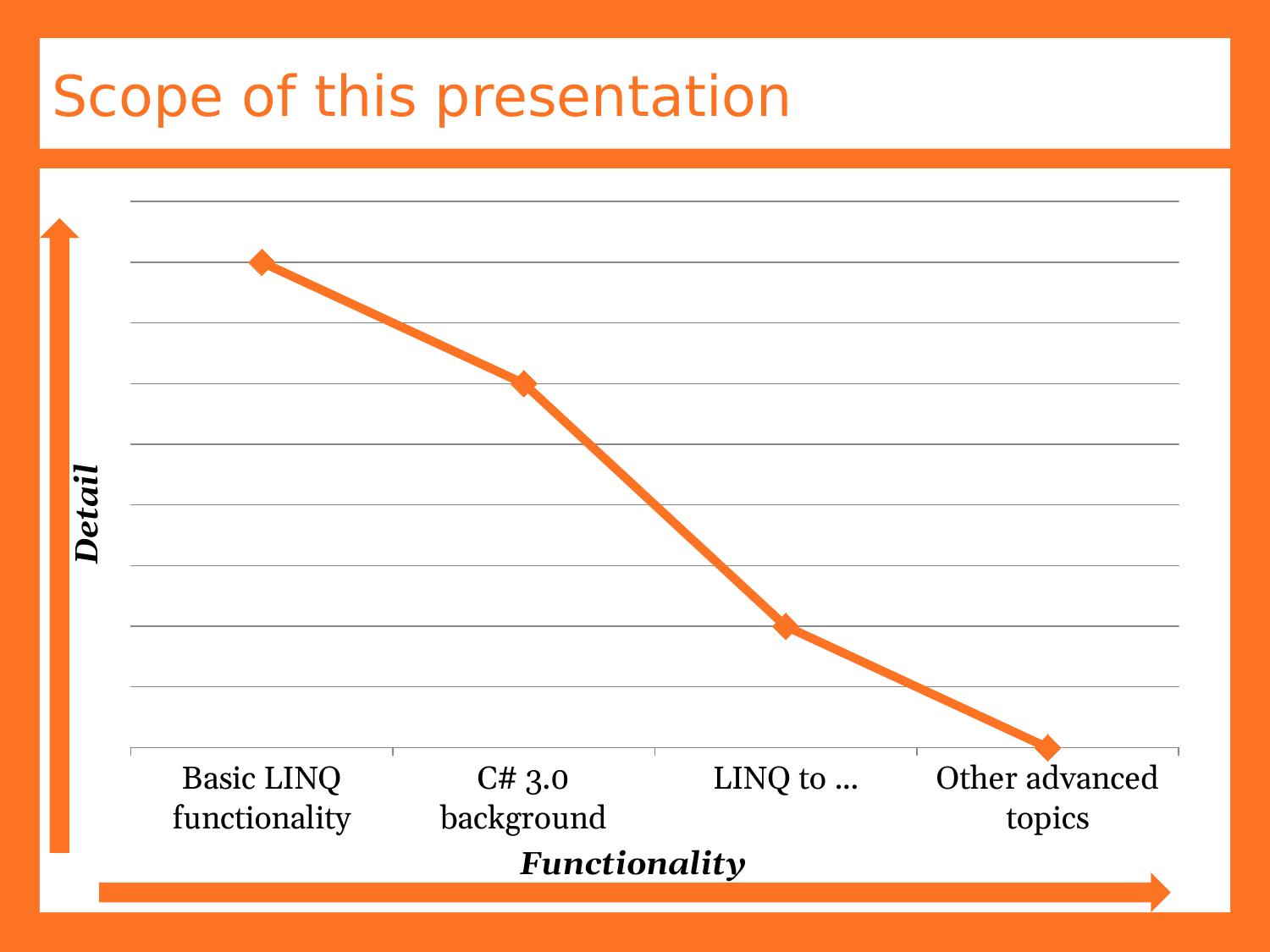

# Scope of this presentation

### Chart

| Category | Series 1 |
|---|---|
| Basic LINQ functionality | 4.0 |
| C# 3.0 background | 3.0 |
| LINQ to ... | 1.0 |
| Other advanced topics | 0.0 |
Detail
Functionality